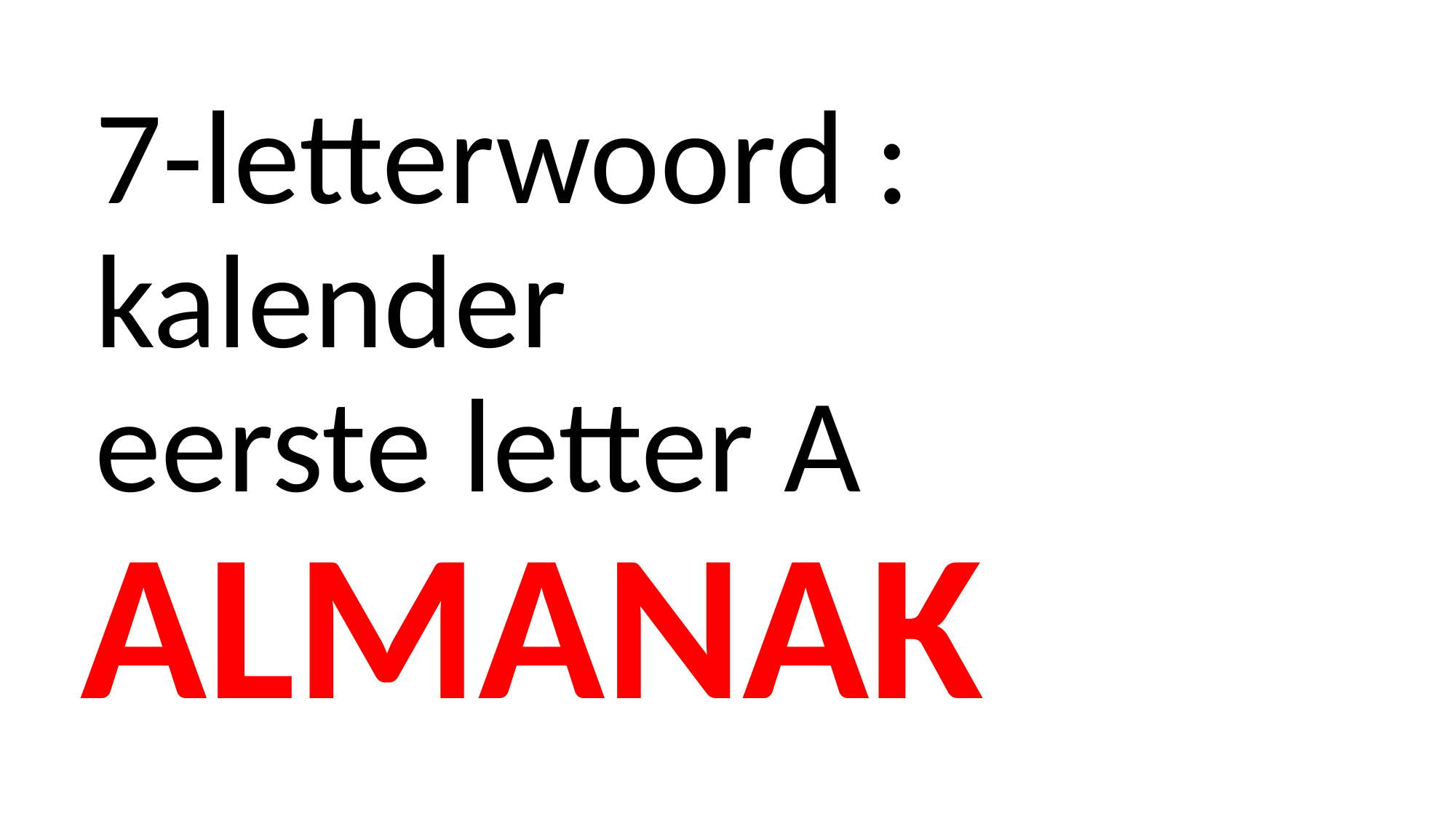

# 7-letterwoord : kalender eerste letter A
ALMANAK